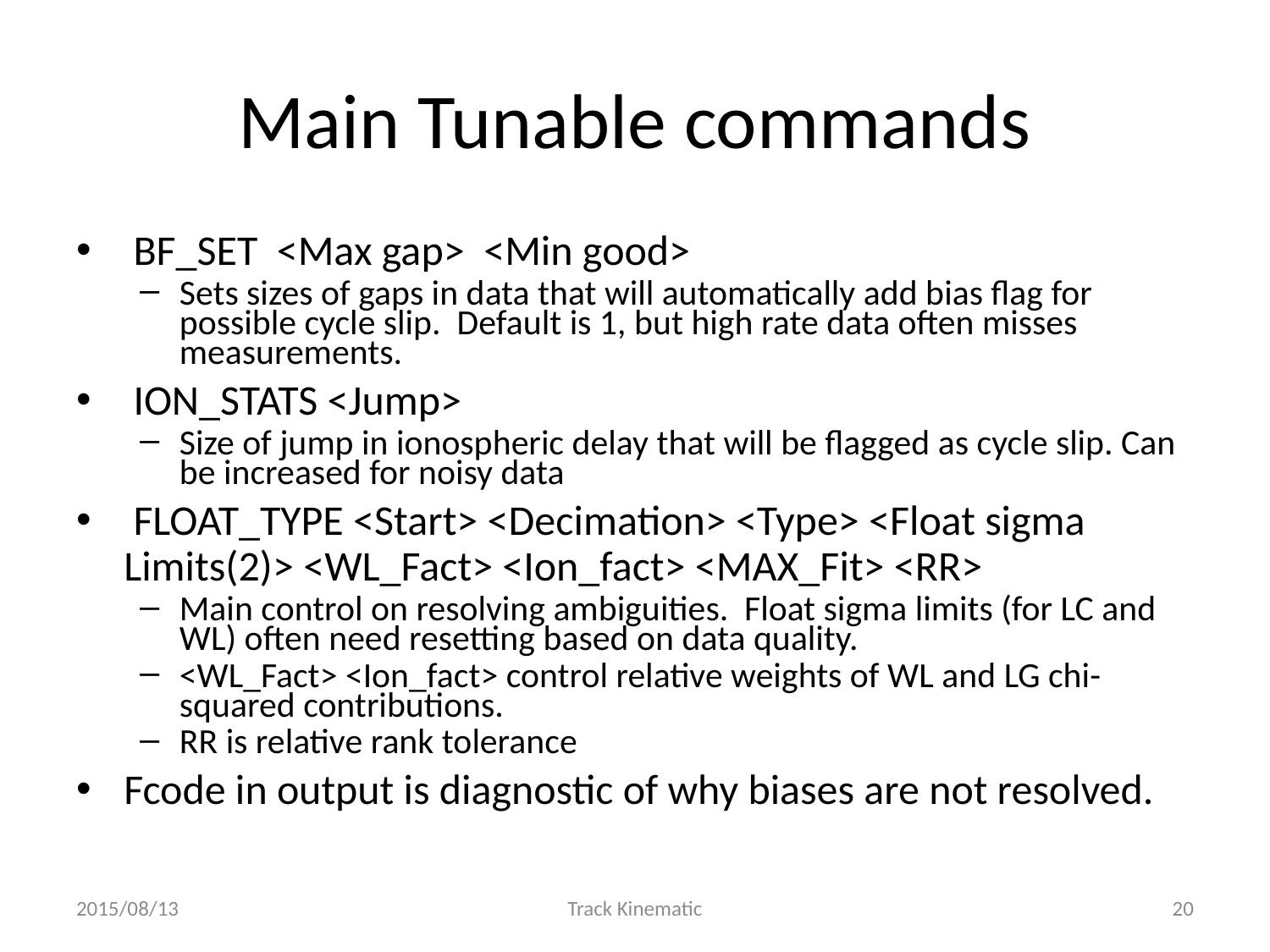

# Main Tunable commands
 BF_SET  <Max gap>  <Min good>
Sets sizes of gaps in data that will automatically add bias flag for possible cycle slip.  Default is 1, but high rate data often misses measurements.
 ION_STATS <Jump>
Size of jump in ionospheric delay that will be flagged as cycle slip. Can be increased for noisy data
 FLOAT_TYPE <Start> <Decimation> <Type> <Float sigma Limits(2)> <WL_Fact> <Ion_fact> <MAX_Fit> <RR>
Main control on resolving ambiguities.  Float sigma limits (for LC and WL) often need resetting based on data quality.
<WL_Fact> <Ion_fact> control relative weights of WL and LG chi-squared contributions.
RR is relative rank tolerance
Fcode in output is diagnostic of why biases are not resolved.
2015/08/13
Track Kinematic
20